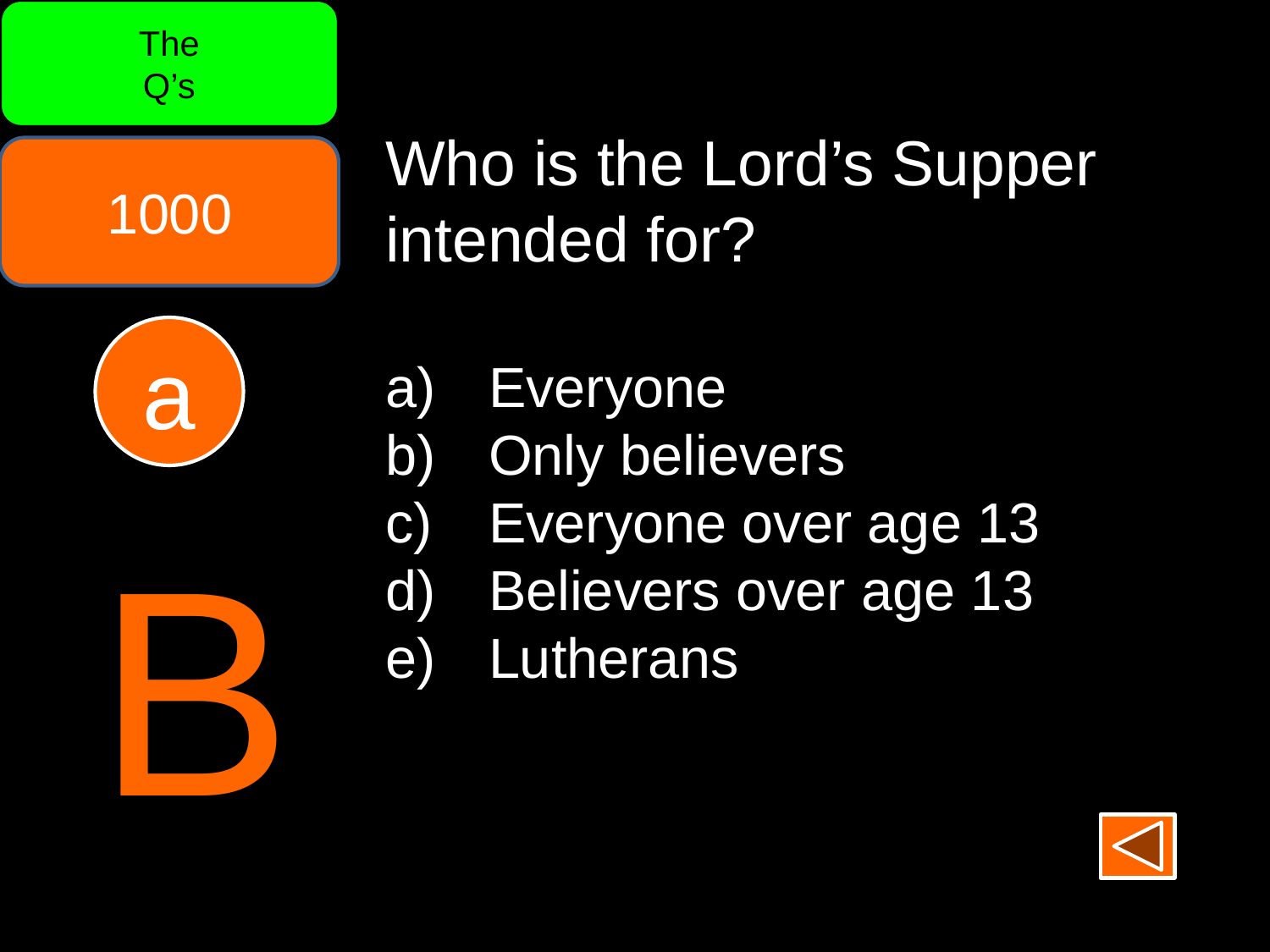

The
Q’s
Who is the Lord’s Supper intended for?

Everyone
Only believers
Everyone over age 13
Believers over age 13
Lutherans
1000
a
B